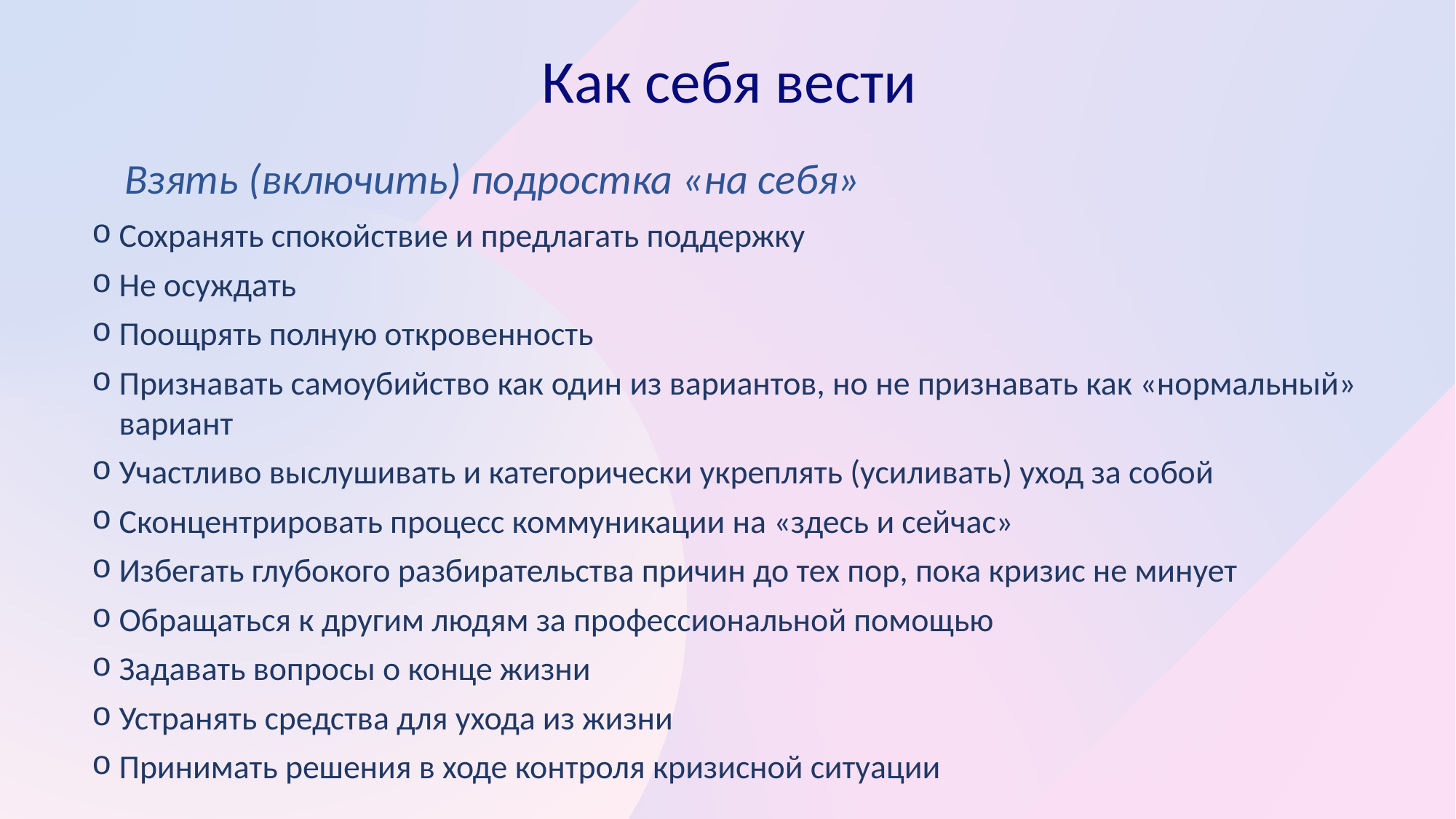

# Как себя вести
Взять (включить) подростка «на себя»
Сохранять спокойствие и предлагать поддержку
Не осуждать
Поощрять полную откровенность
Признавать самоубийство как один из вариантов, но не признавать как «нормальный» вариант
Участливо выслушивать и категорически укреплять (усиливать) уход за собой
Сконцентрировать процесс коммуникации на «здесь и сейчас»
Избегать глубокого разбирательства причин до тех пор, пока кризис не минует
Обращаться к другим людям за профессиональной помощью
Задавать вопросы о конце жизни
Устранять средства для ухода из жизни
Принимать решения в ходе контроля кризисной ситуации